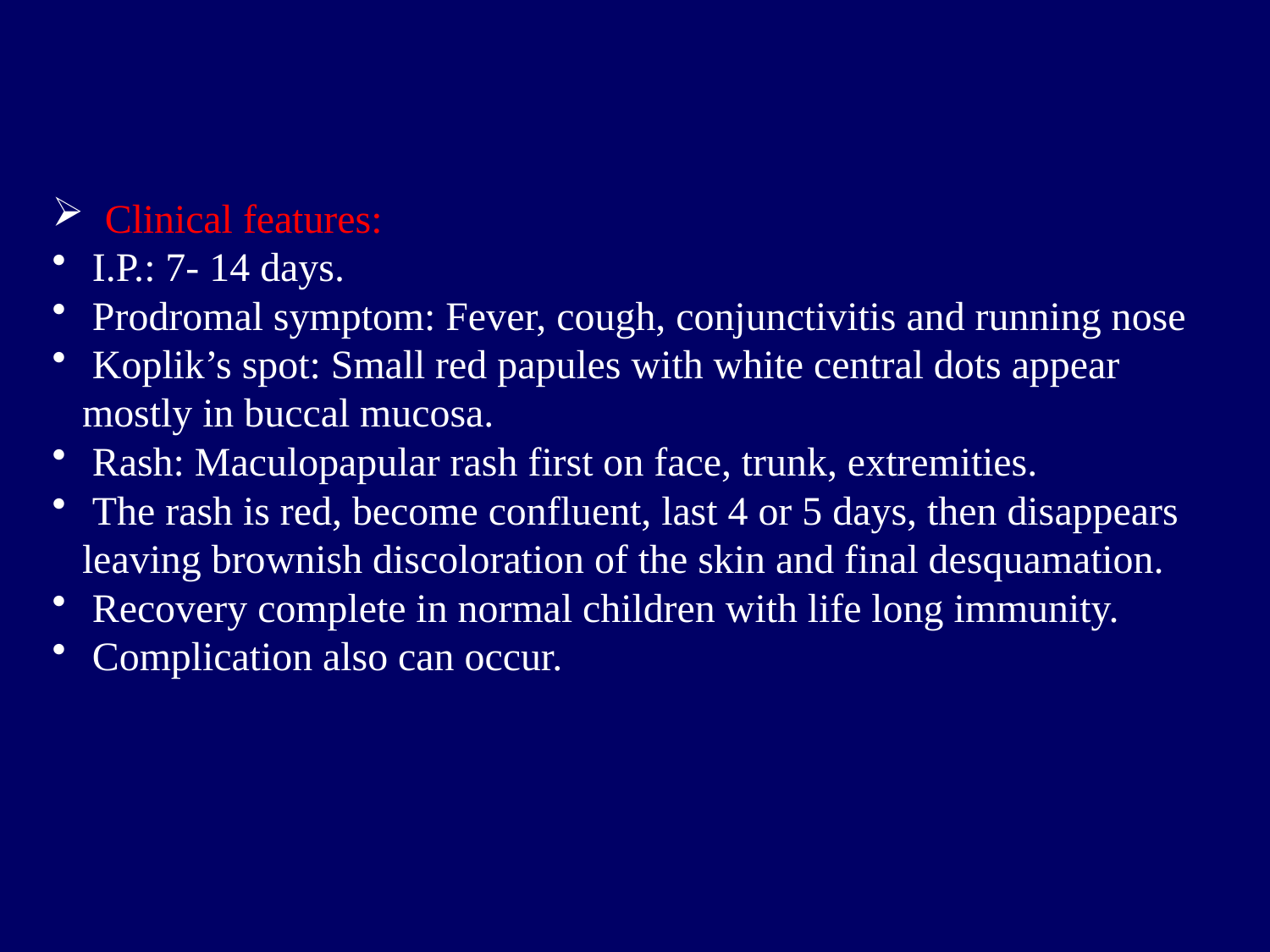

Clinical features:
 I.P.: 7- 14 days.
 Prodromal symptom: Fever, cough, conjunctivitis and running nose
 Koplik’s spot: Small red papules with white central dots appear mostly in buccal mucosa.
 Rash: Maculopapular rash first on face, trunk, extremities.
 The rash is red, become confluent, last 4 or 5 days, then disappears leaving brownish discoloration of the skin and final desquamation.
 Recovery complete in normal children with life long immunity.
 Complication also can occur.